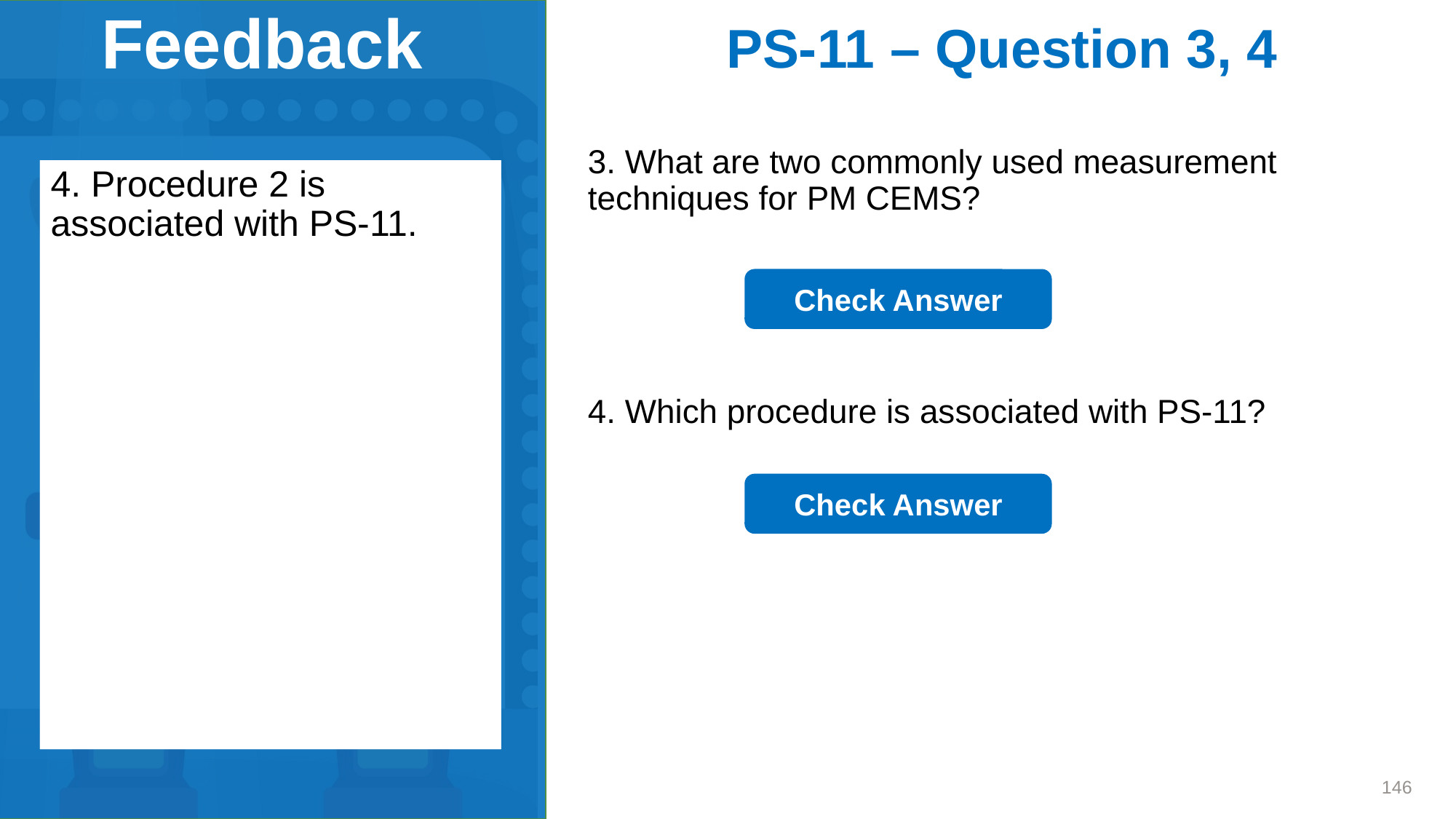

PS-11 – Question 3, 4
3. What are two commonly used measurement techniques for PM CEMS?

3. Light scattering and beta gauge are two commonly used measurement techniques for PM CEMS.
4. Procedure 2 is associated with PS-11.
Check Answer
4. Which procedure is associated with PS-11?
Check Answer
146